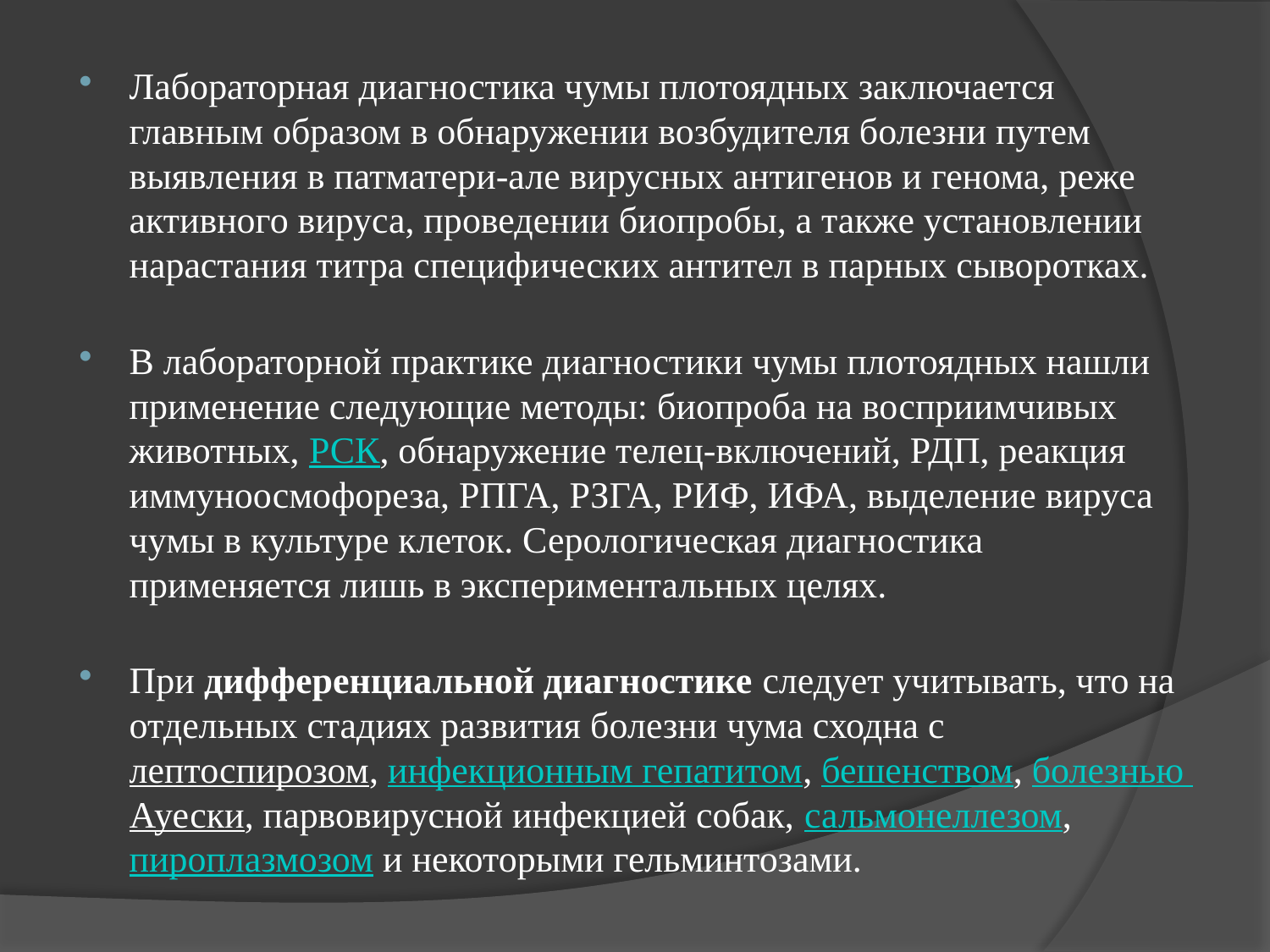

Лабораторная диагностика чумы плотоядных заключается главным образом в обнаружении возбудителя болезни путем выявления в патматери-але вирусных антигенов и генома, реже активного вируса, проведении биопробы, а также установлении нарастания титра специфических антител в парных сыворотках.
В лабораторной практике диагностики чумы плотоядных нашли применение следующие методы: биопроба на восприимчивых животных, РСК, обнаружение телец-включений, РДП, реакция иммуноосмофореза, РПГА, РЗГА, РИФ, ИФА, выделение вируса чумы в культуре клеток. Серологическая диагностика применяется лишь в экспериментальных целях.
При дифференциальной диагностике следует учитывать, что на отдельных стадиях развития болезни чума сходна с лептоспирозом, инфекционным гепатитом, бешенством, болезнью Ауески, парвовирусной инфекцией собак, сальмонеллезом, пироплазмозом и некоторыми гельминтозами.